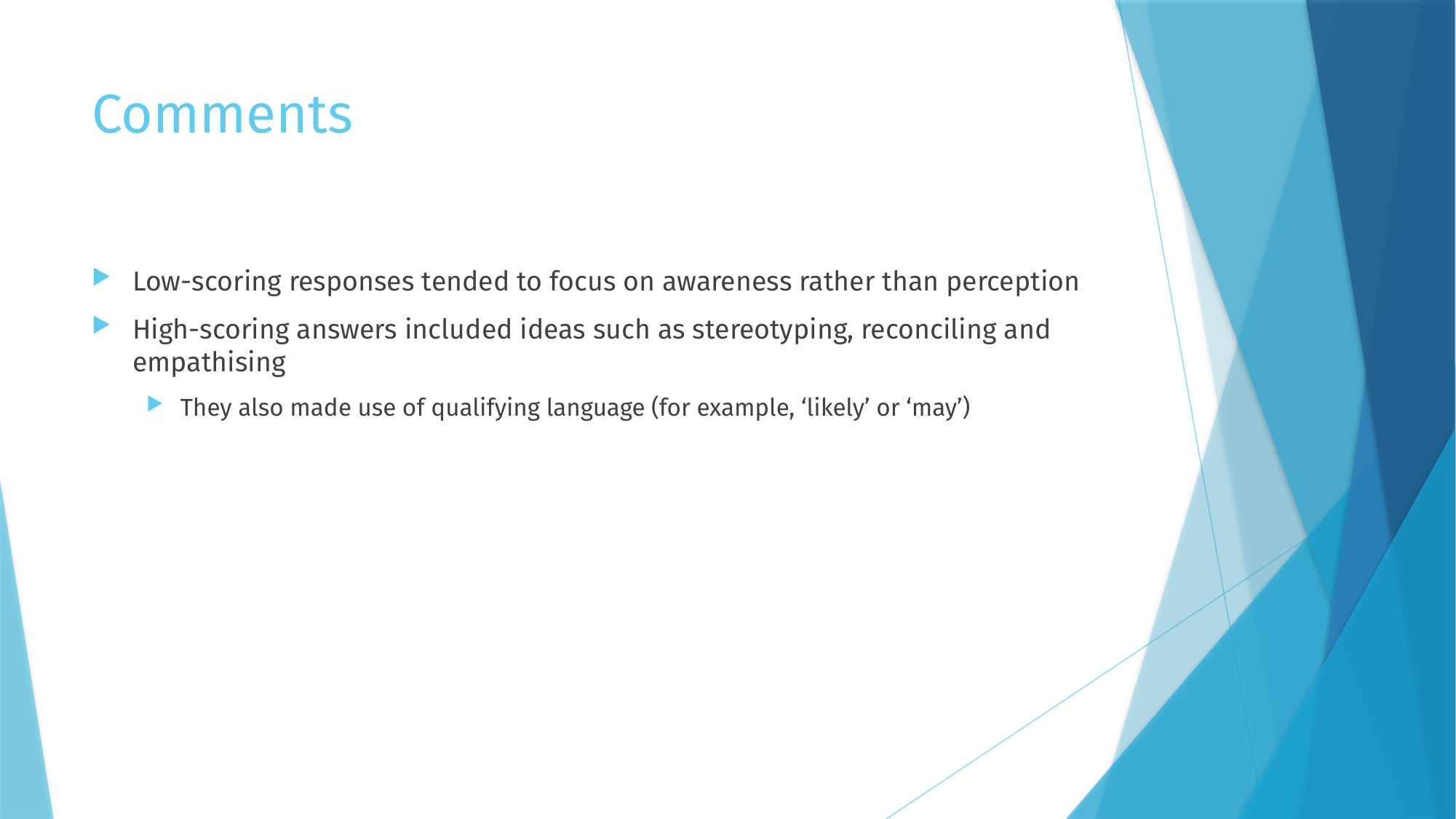

# Comments
Low-scoring responses tended to focus on awareness rather than perception
High-scoring answers included ideas such as stereotyping, reconciling and empathising
They also made use of qualifying language (for example, ‘likely’ or ‘may’)